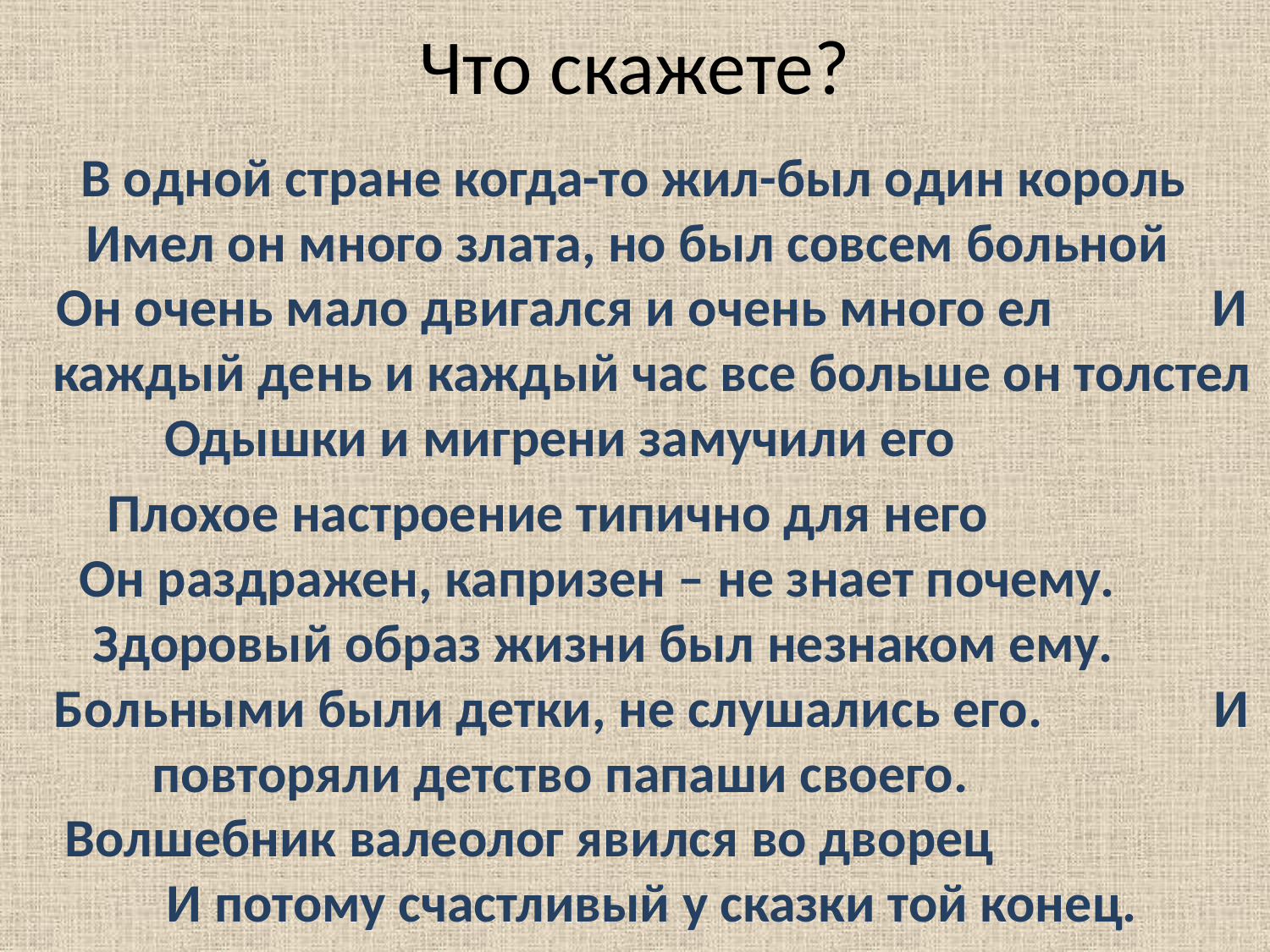

# Что скажете?
В одной стране когда-то жил-был один король    Имел он много злата, но был совсем больной     Он очень мало двигался и очень много ел             И каждый день и каждый час все больше он толстел  Одышки и мигрени замучили его
  Плохое настроение типично для него                    Он раздражен, капризен – не знает почему.          Здоровый образ жизни был незнаком ему.         Больными были детки, не слушались его.              И повторяли детство папаши своего.                Волшебник валеолог явился во дворец                     И потому счастливый у сказки той конец.